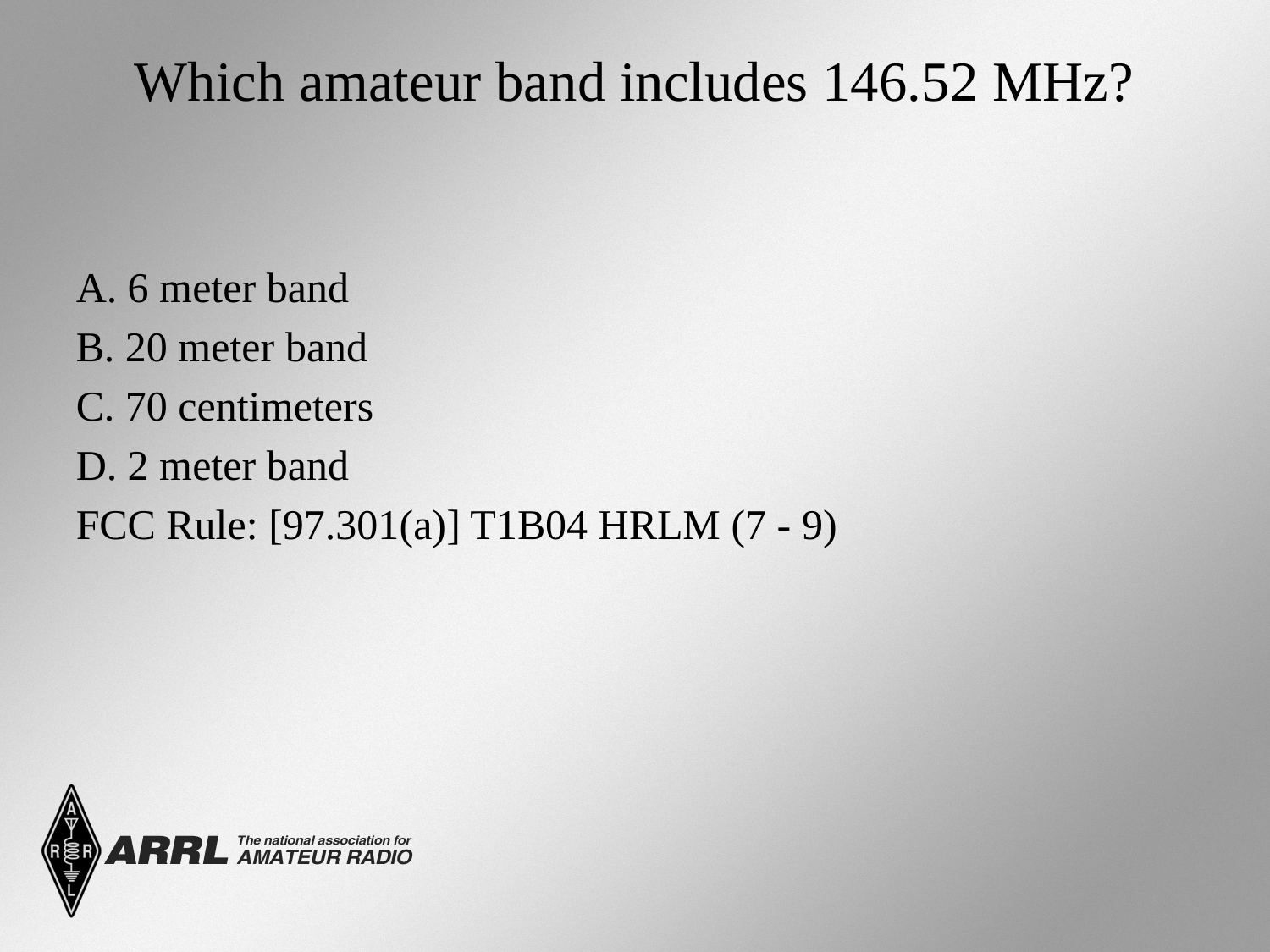

# Which amateur band includes 146.52 MHz?
A. 6 meter band
B. 20 meter band
C. 70 centimeters
D. 2 meter band
FCC Rule: [97.301(a)] T1B04 HRLM (7 - 9)